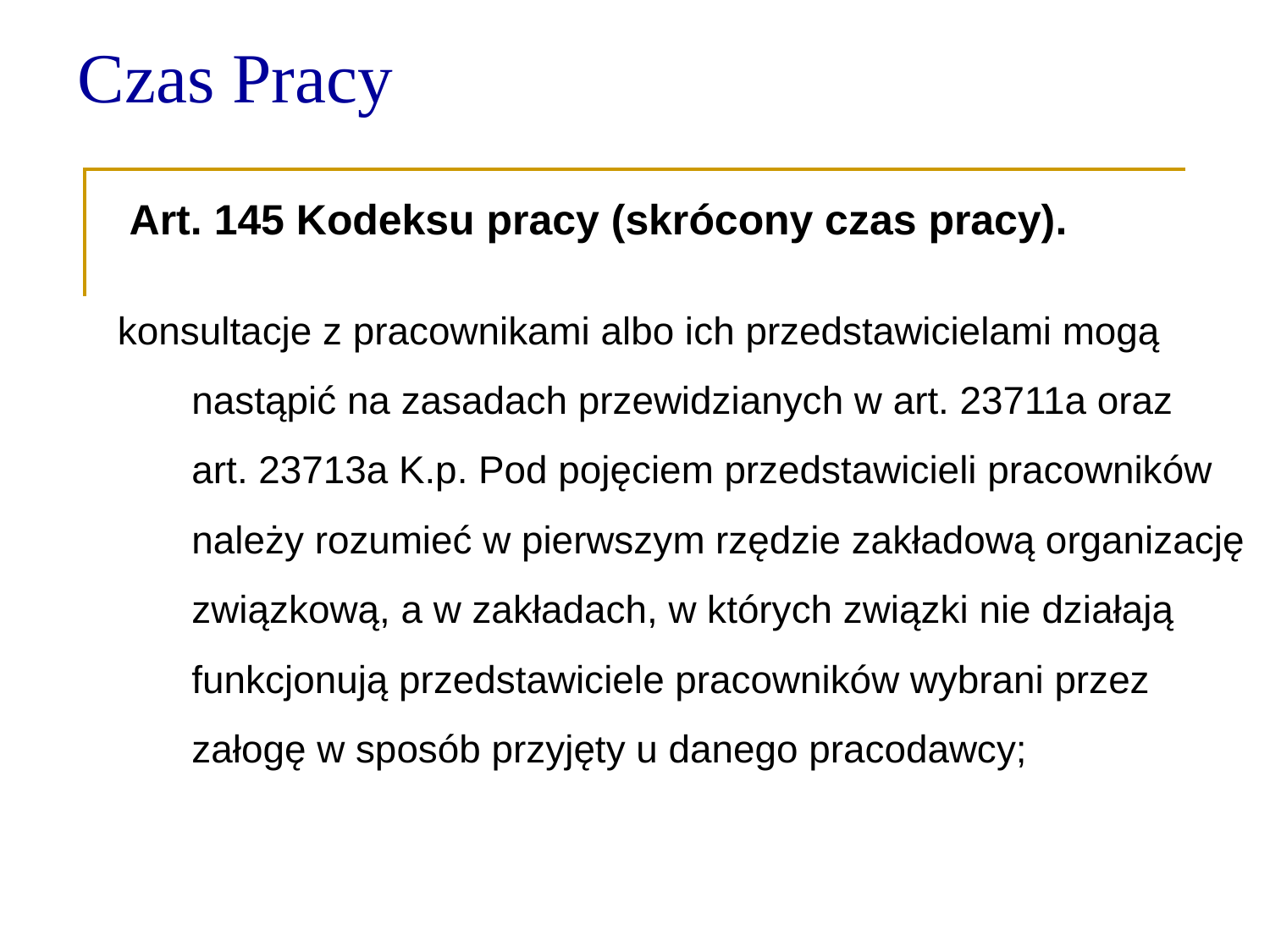

Czas Pracy
 Art. 145 Kodeksu pracy (skrócony czas pracy).
konsultacje z pracownikami albo ich przedstawicielami mogą nastąpić na zasadach przewidzianych w art. 23711a oraz
art. 23713a K.p. Pod pojęciem przedstawicieli pracowników należy rozumieć w pierwszym rzędzie zakładową organizację związkową, a w zakładach, w których związki nie działają funkcjonują przedstawiciele pracowników wybrani przez załogę w sposób przyjęty u danego pracodawcy;